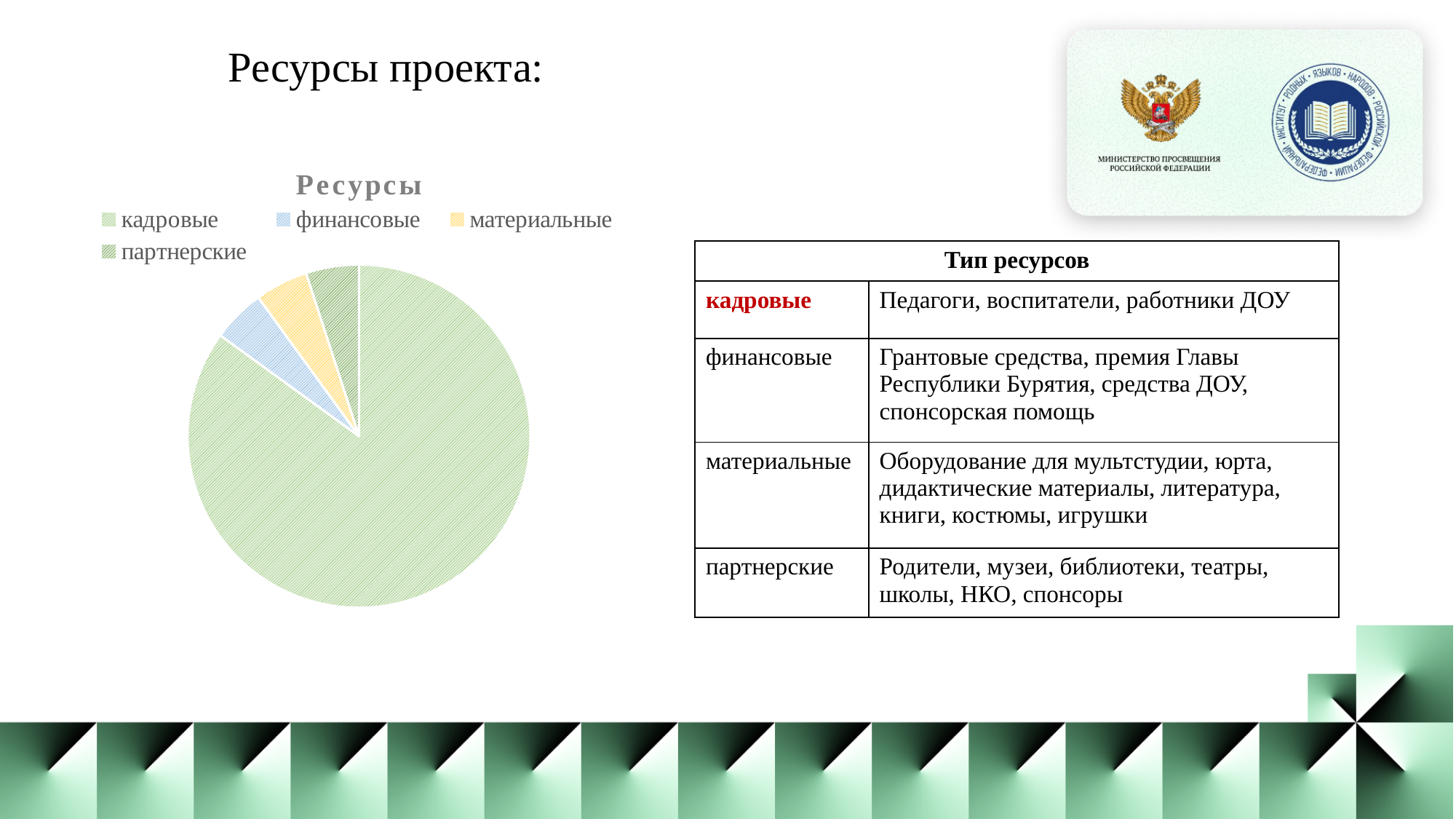

Ресурсы проекта:

### Chart:

| Category | Ресурсы |
|---|---|
| кадровые | 85.0 |
| финансовые | 5.0 |
| материальные | 5.0 |
| партнерские | 5.0 |
| Тип ресурсов |  |
| --- | --- |
| кадровые | Педагоги, воспитатели, работники ДОУ |
| финансовые | Грантовые средства, премия Главы Республики Бурятия, средства ДОУ, спонсорская помощь |
| материальные | Оборудование для мультстудии, юрта, дидактические материалы, литература, книги, костюмы, игрушки |
| партнерские | Родители, музеи, библиотеки, театры, школы, НКО, спонсоры |